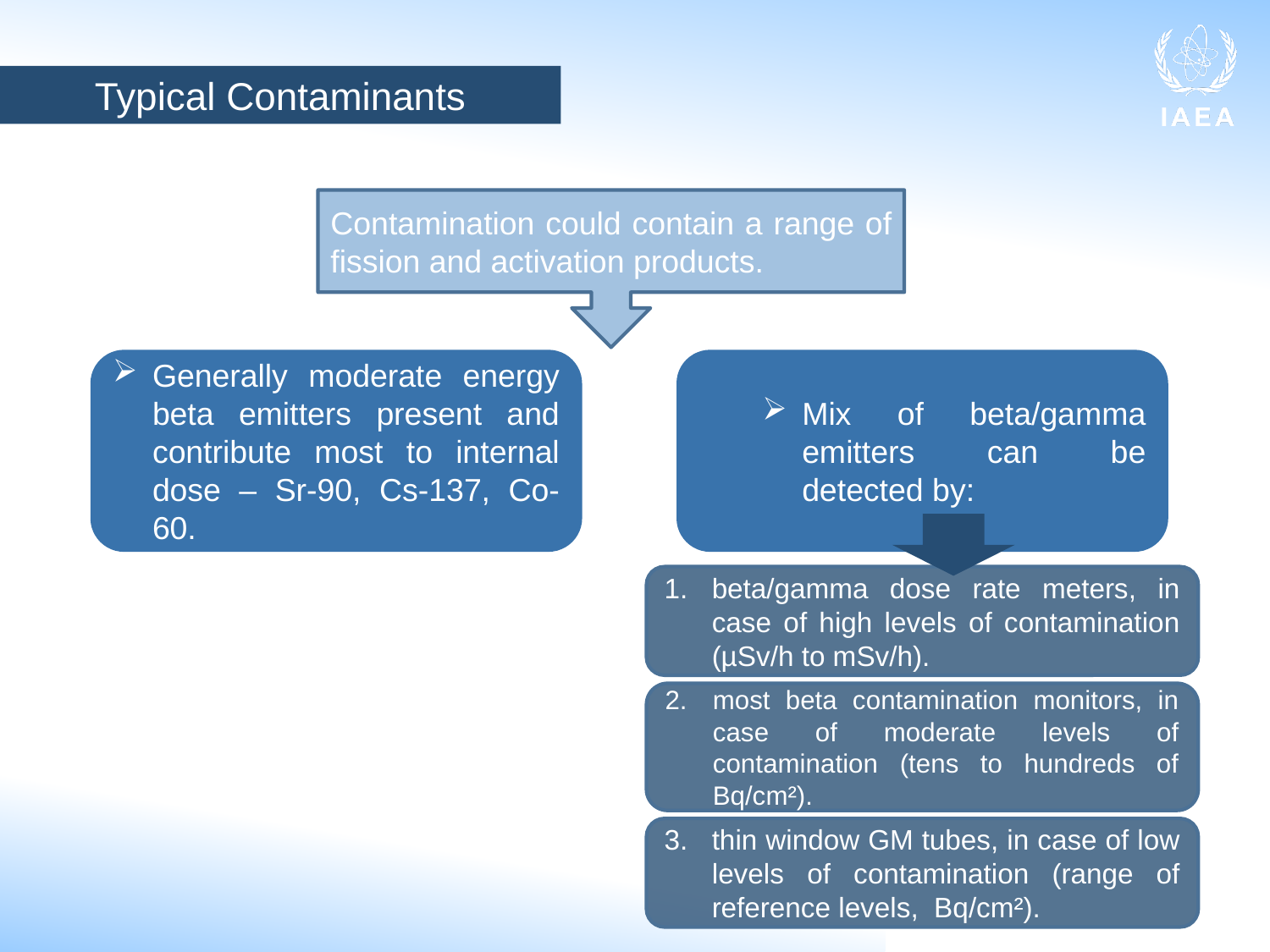

Typical Contaminants
Contamination could contain a range of fission and activation products.

Generally moderate energy beta emitters present and contribute most to internal dose – Sr-90, Cs-137, Co-60.

Mix of beta/gamma emitters can be detected by:

beta/gamma dose rate meters, in case of high levels of contamination (µSv/h to mSv/h).

most beta contamination monitors, in case of moderate levels of contamination (tens to hundreds of Bq/cm²).

thin window GM tubes, in case of low levels of contamination (range of reference levels,  Bq/cm²).